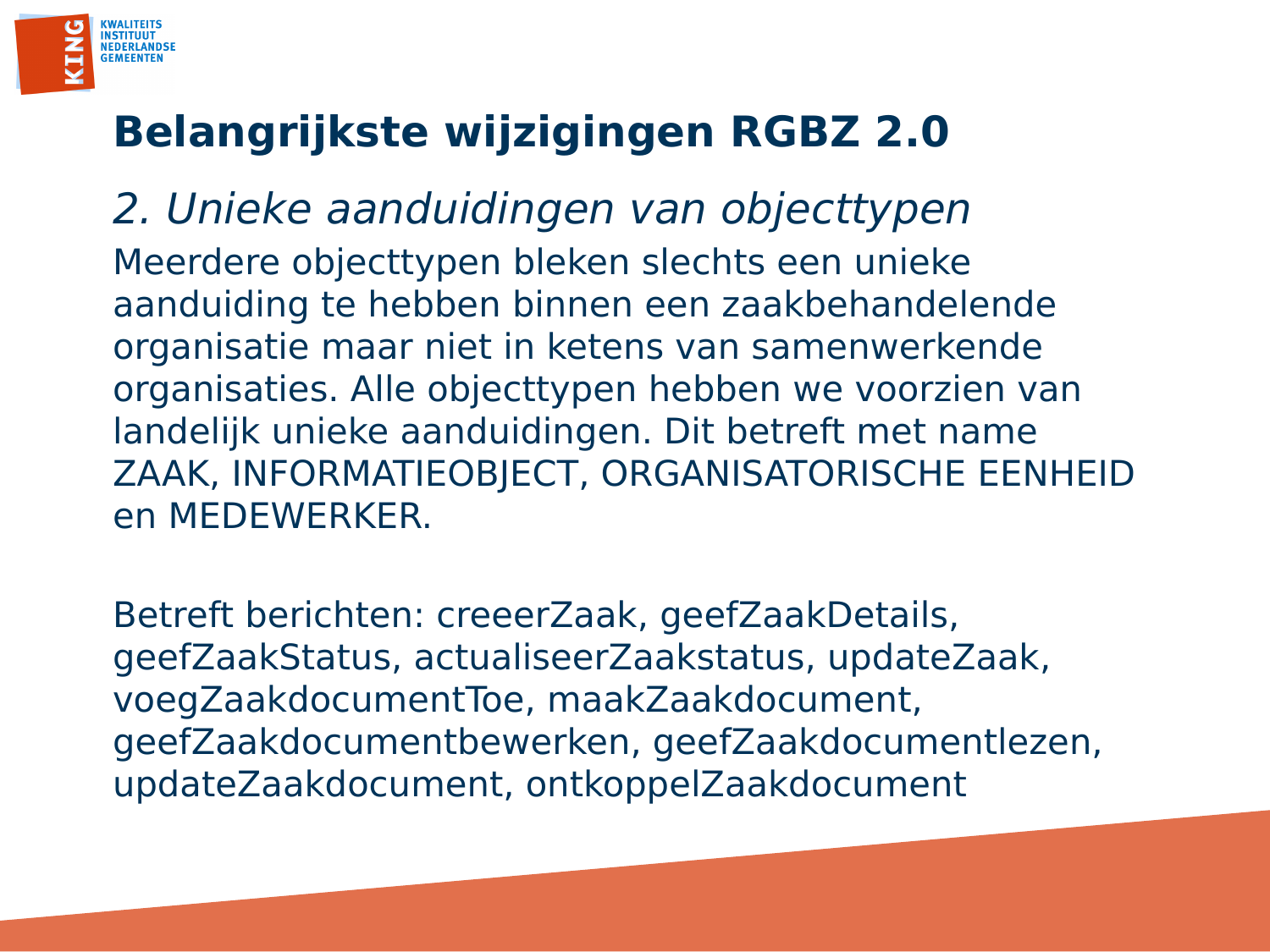

# Belangrijkste wijzigingen RGBZ 2.0
2. Unieke aanduidingen van objecttypen
Meerdere objecttypen bleken slechts een unieke aanduiding te hebben binnen een zaakbehandelende organisatie maar niet in ketens van samenwerkende organisaties. Alle objecttypen hebben we voorzien van landelijk unieke aanduidingen. Dit betreft met name ZAAK, INFORMATIEOBJECT, ORGANISATORISCHE EENHEID en MEDEWERKER.

Betreft berichten: creeerZaak, geefZaakDetails, geefZaakStatus, actualiseerZaakstatus, updateZaak, voegZaakdocumentToe, maakZaakdocument, geefZaakdocumentbewerken, geefZaakdocumentlezen, updateZaakdocument, ontkoppelZaakdocument